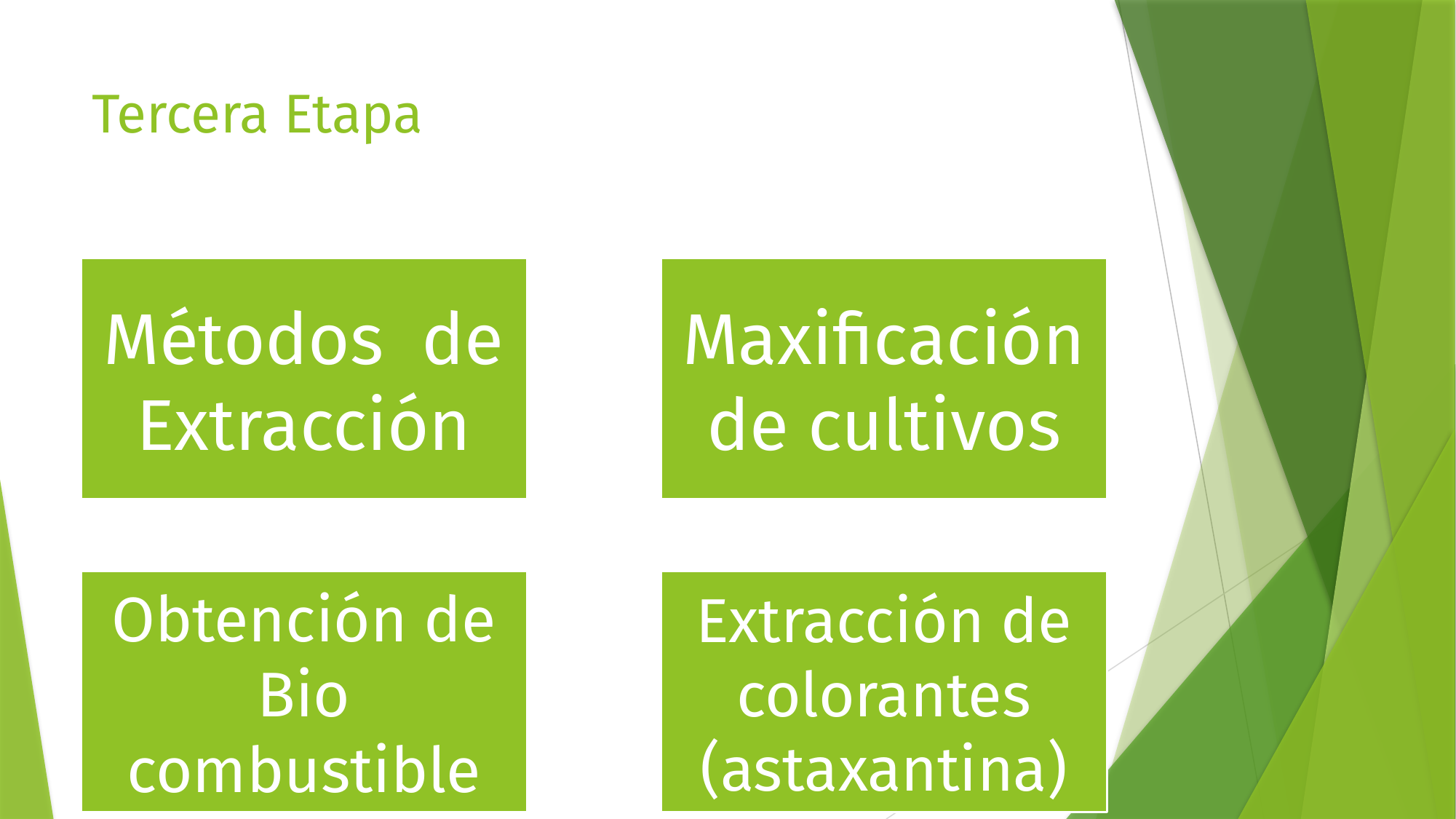

# Tercera Etapa
Métodos  de Extracción
Maxificación de cultivos
Obtención de Bio combustible
Extracción de colorantes (astaxantina)